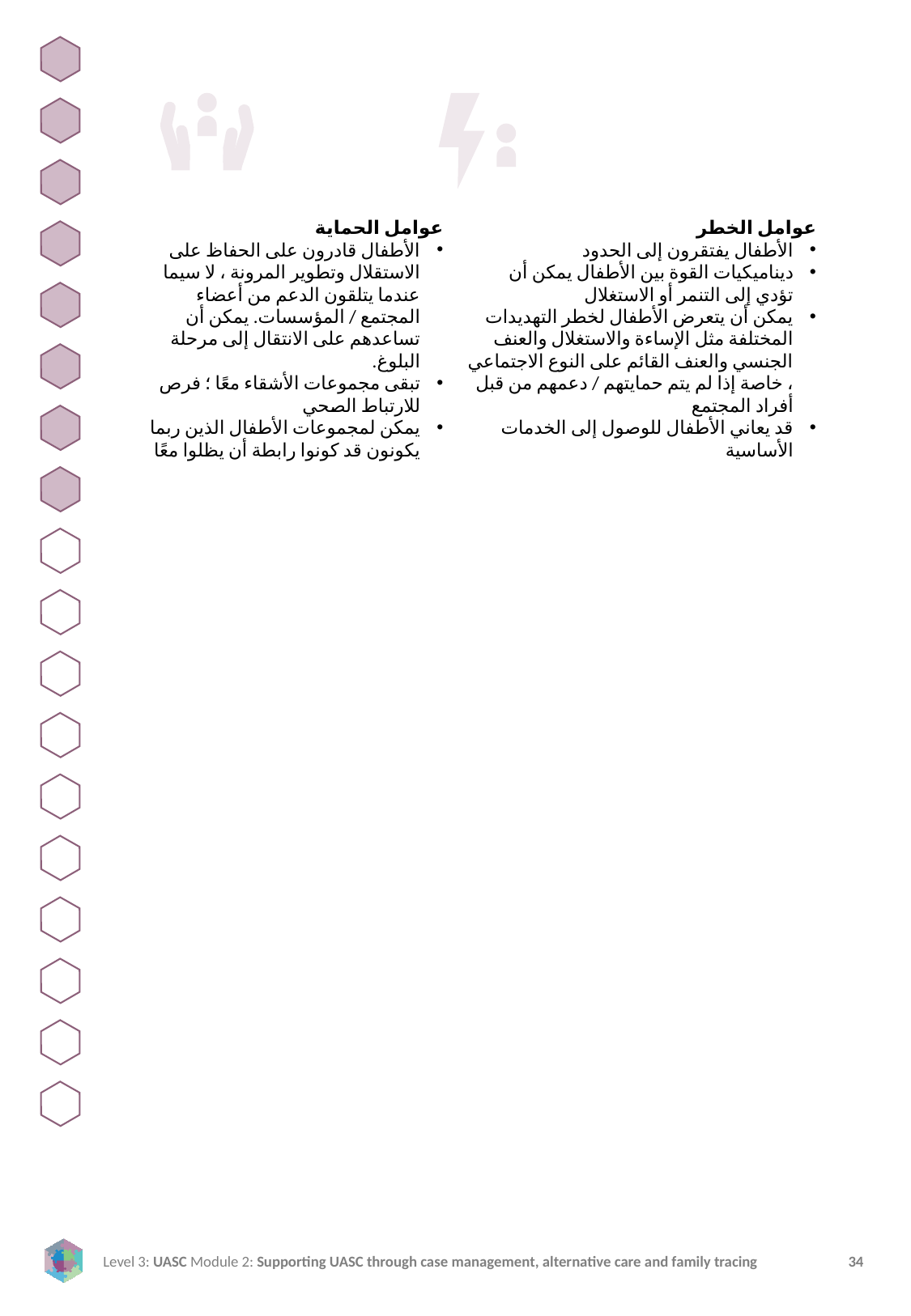

عوامل الحماية
الأطفال قادرون على الحفاظ على الاستقلال وتطوير المرونة ، لا سيما عندما يتلقون الدعم من أعضاء المجتمع / المؤسسات. يمكن أن تساعدهم على الانتقال إلى مرحلة البلوغ.
تبقى مجموعات الأشقاء معًا ؛ فرص للارتباط الصحي
يمكن لمجموعات الأطفال الذين ربما يكونون قد كونوا رابطة أن يظلوا معًا
عوامل الخطر
الأطفال يفتقرون إلى الحدود
ديناميكيات القوة بين الأطفال يمكن أن تؤدي إلى التنمر أو الاستغلال
يمكن أن يتعرض الأطفال لخطر التهديدات المختلفة مثل الإساءة والاستغلال والعنف الجنسي والعنف القائم على النوع الاجتماعي ، خاصة إذا لم يتم حمايتهم / دعمهم من قبل أفراد المجتمع
قد يعاني الأطفال للوصول إلى الخدمات الأساسية